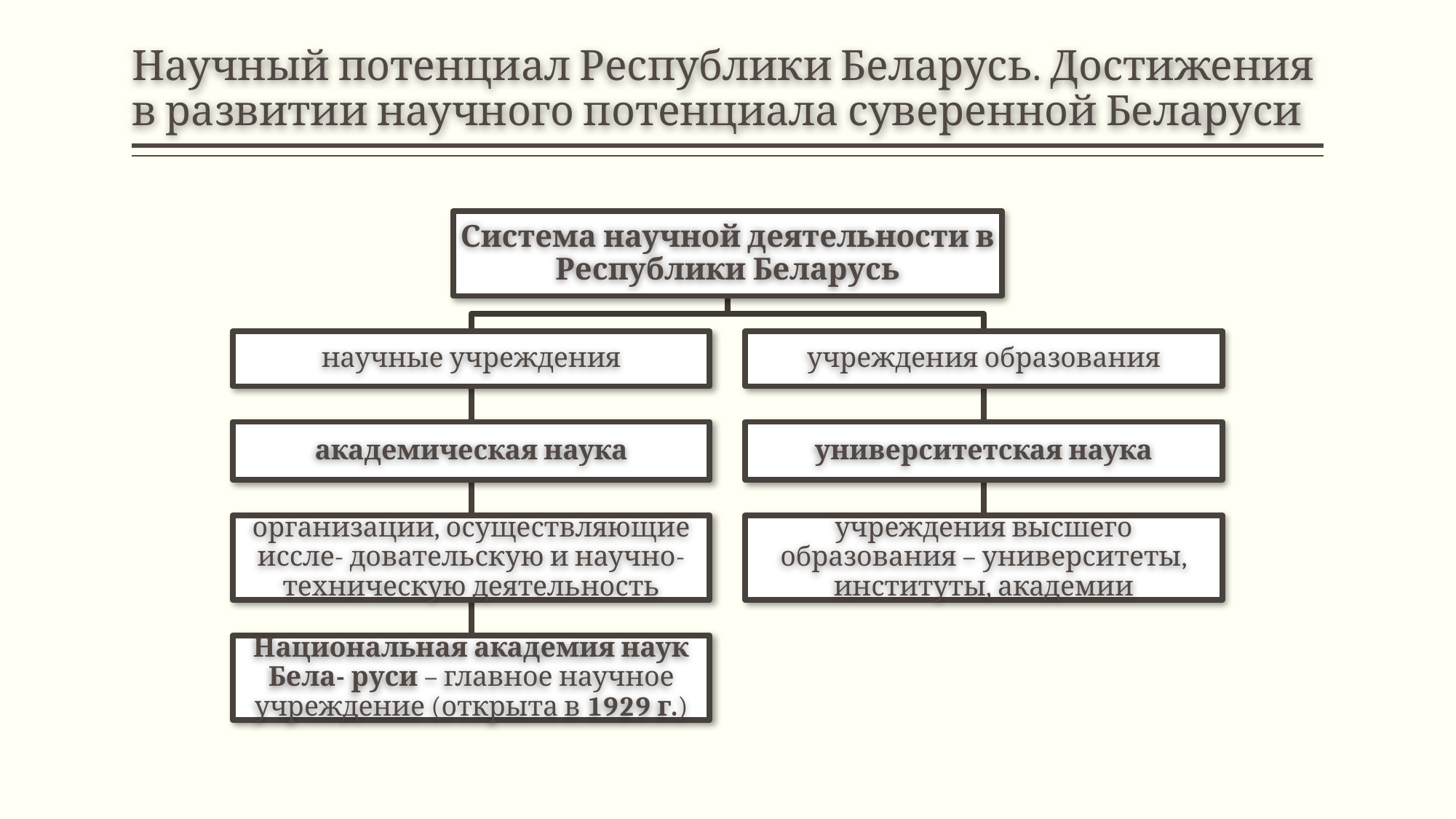

# Научный потенциал Республики Беларусь. Достижения в развитии научного потенциала суверенной Беларуси

Система научной деятельности в Республики Беларусь

научные учреждения

учреждения образования

академическая наука

университетская наука

организации, осуществляющие иссле- довательскую и научно-техническую деятельность

учреждения высшего образования – университеты, институты, академии

Национальная академия наук Бела- руси – главное научное учреждение (открыта в 1929 г.)